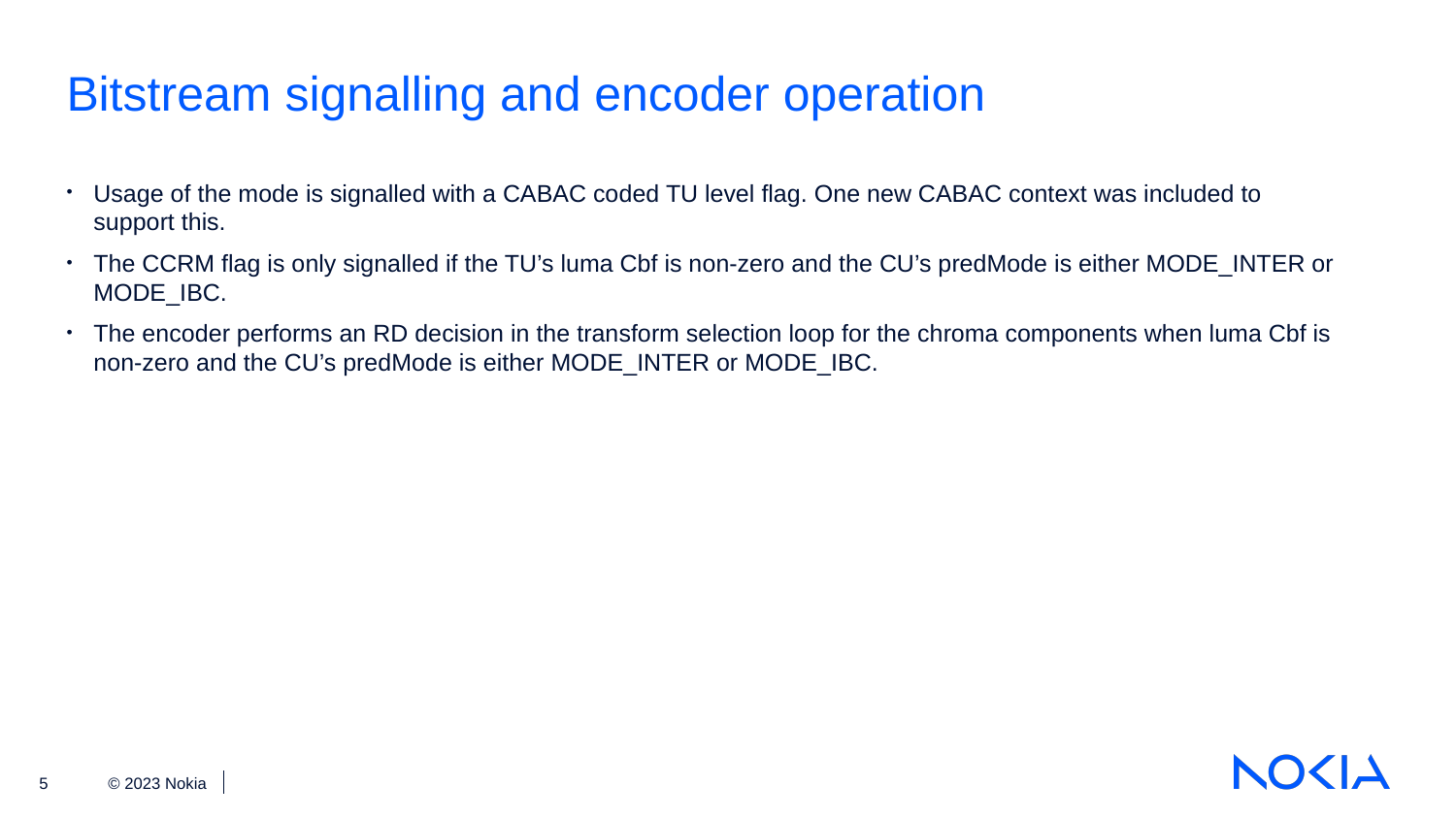

Bitstream signalling and encoder operation

Usage of the mode is signalled with a CABAC coded TU level flag. One new CABAC context was included to support this.
The CCRM flag is only signalled if the TU’s luma Cbf is non-zero and the CU’s predMode is either MODE_INTER or MODE_IBC.
The encoder performs an RD decision in the transform selection loop for the chroma components when luma Cbf is non-zero and the CU’s predMode is either MODE_INTER or MODE_IBC.